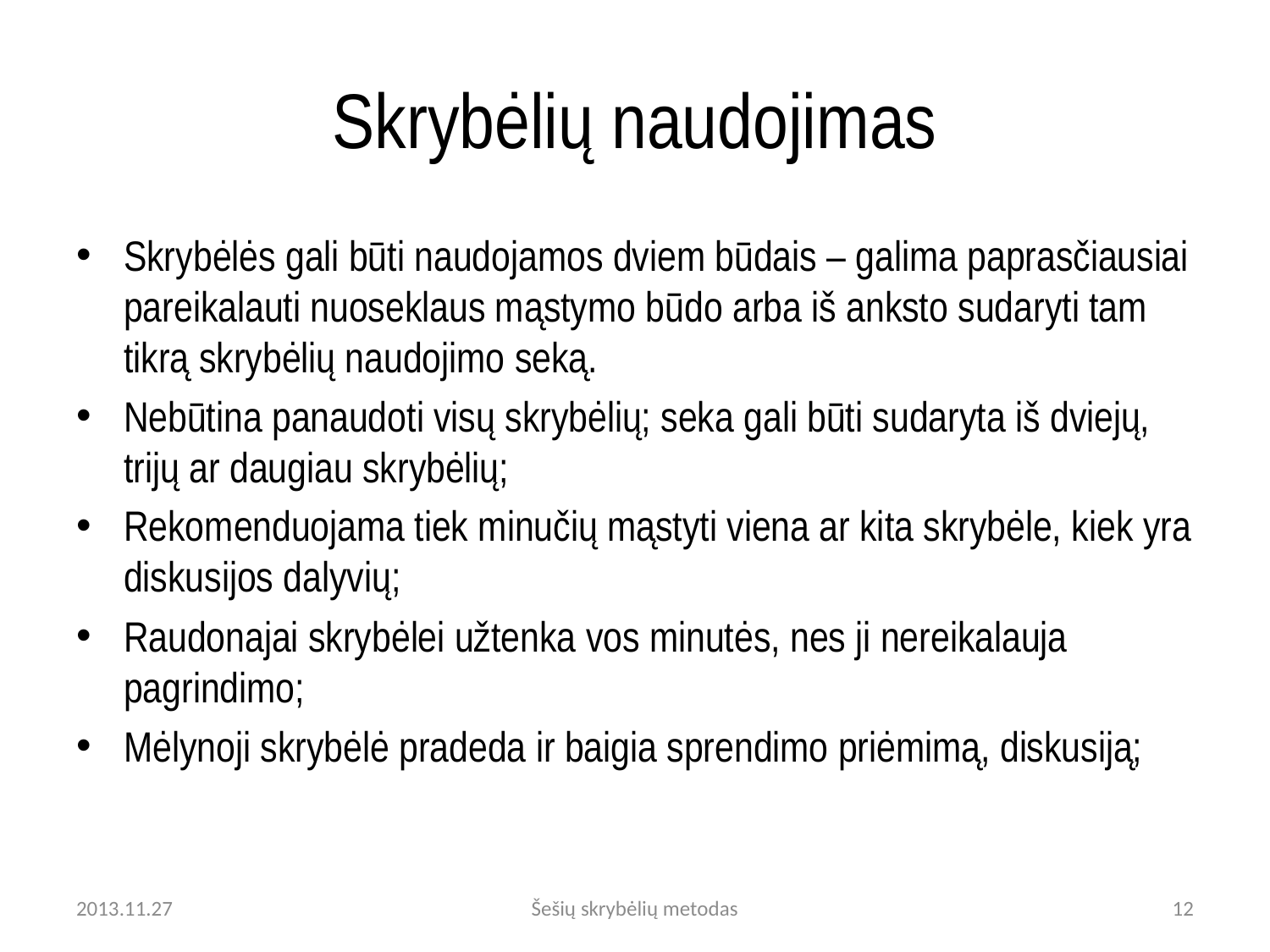

# Skrybėlių naudojimas
Skrybėlės gali būti naudojamos dviem būdais – galima paprasčiausiai pareikalauti nuoseklaus mąstymo būdo arba iš anksto sudaryti tam tikrą skrybėlių naudojimo seką.
Nebūtina panaudoti visų skrybėlių; seka gali būti sudaryta iš dviejų, trijų ar daugiau skrybėlių;
Rekomenduojama tiek minučių mąstyti viena ar kita skrybėle, kiek yra diskusijos dalyvių;
Raudonajai skrybėlei užtenka vos minutės, nes ji nereikalauja pagrindimo;
Mėlynoji skrybėlė pradeda ir baigia sprendimo priėmimą, diskusiją;
2013.11.27
Šešių skrybėlių metodas
12